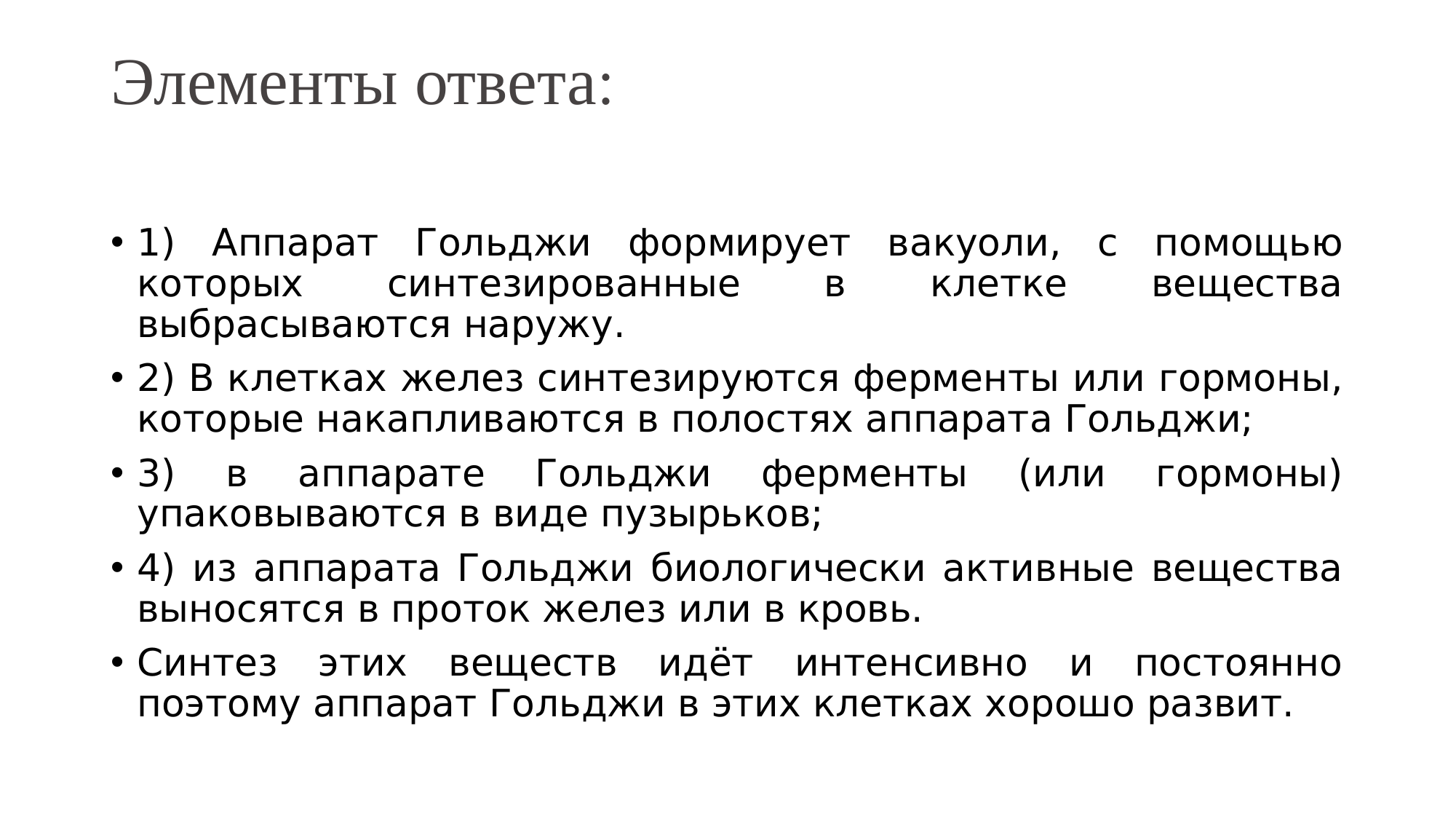

# Элементы ответа:
1) Аппарат Гольджи формирует вакуоли, с помощью которых синтезированные в клетке вещества выбрасываются наружу.
2) В клетках желез синтезируются ферменты или гормоны, которые накапливаются в полостях аппарата Гольджи;
3) в аппарате Гольджи ферменты (или гормоны) упаковываются в виде пузырьков;
4) из аппарата Гольджи биологически активные вещества выносятся в проток желез или в кровь.
Синтез этих веществ идёт интенсивно и постоянно поэтому аппарат Гольджи в этих клетках хорошо развит.